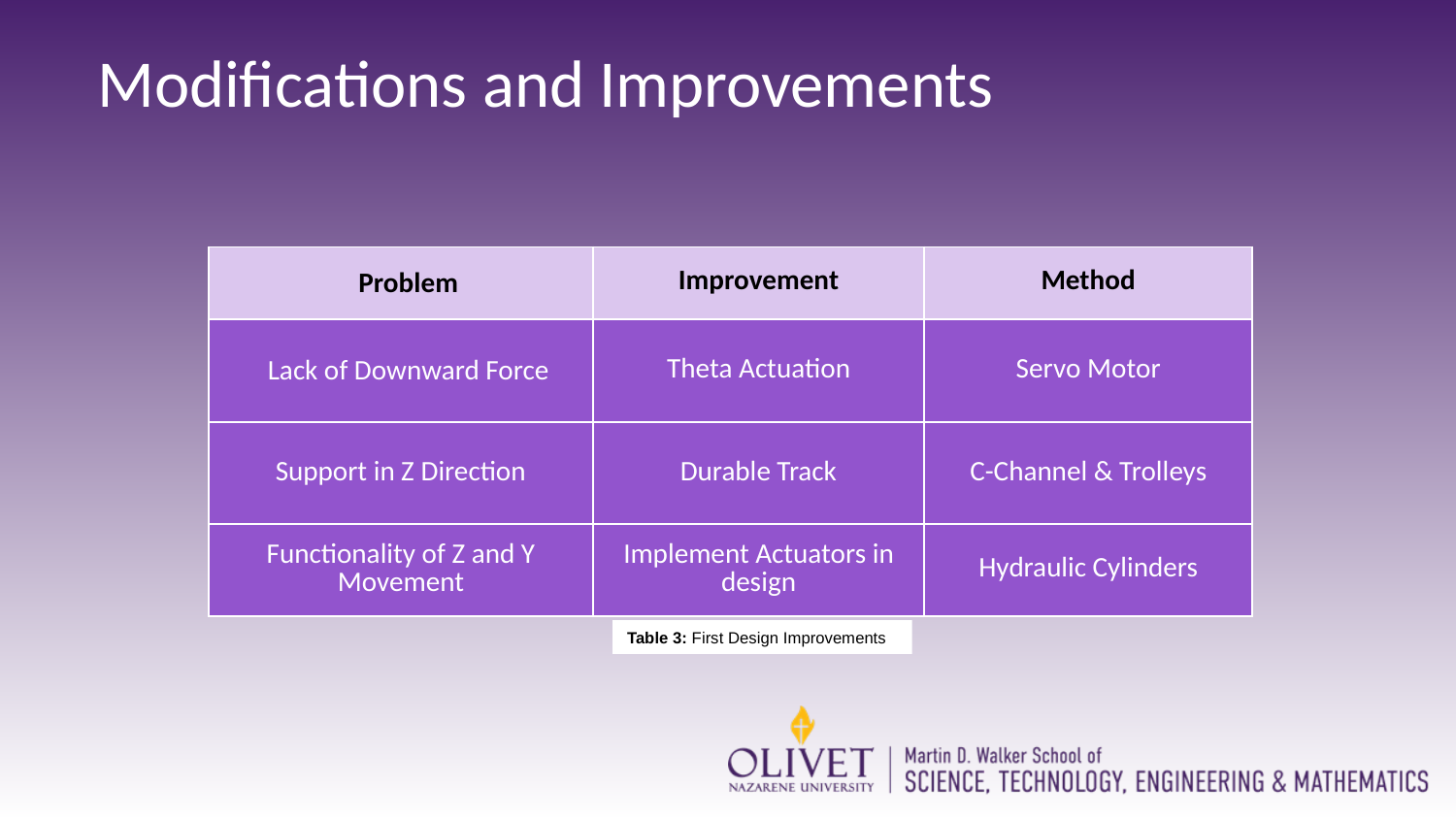

# Modifications and Improvements
| Problem | Improvement | Method |
| --- | --- | --- |
| Lack of Downward Force | Theta Actuation | Servo Motor |
| Support in Z Direction | Durable Track | C-Channel & Trolleys |
| Functionality of Z and Y Movement | Implement Actuators in design | Hydraulic Cylinders |
Table 3: First Design Improvements